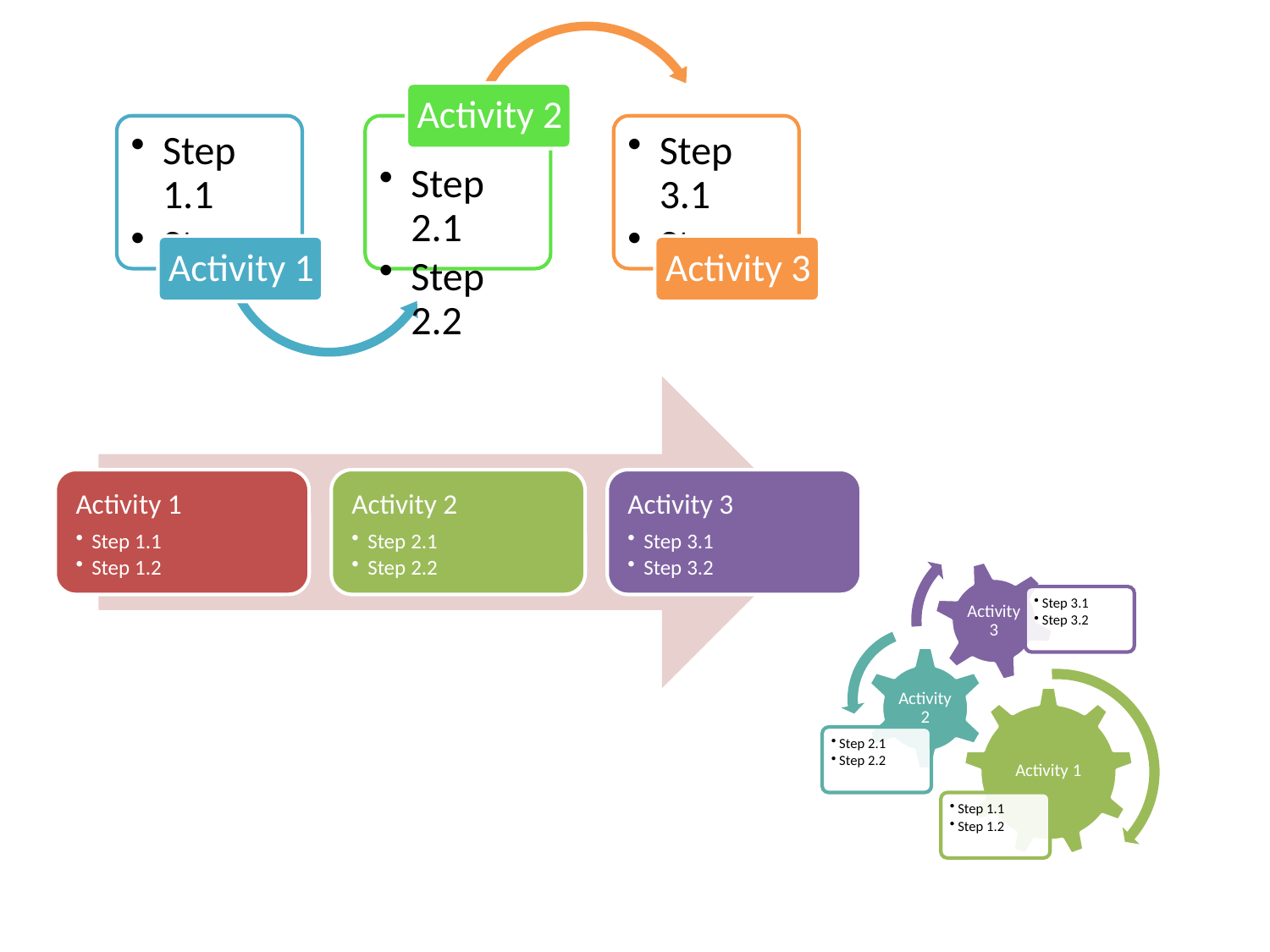

Step 1.1
Step 1.2
Activity 1
Step 2.1
Step 2.2
Activity 2
Step 3.1
Step 3.2
Activity 3
Activity 1
Step 1.1
Step 1.2
Activity 2
Step 2.1
Step 2.2
Activity 3
Step 3.1
Step 3.2
Activity 1
Step 1.1
Step 1.2
Activity 2
Step 2.1
Step 2.2
Activity 3
Step 3.1
Step 3.2